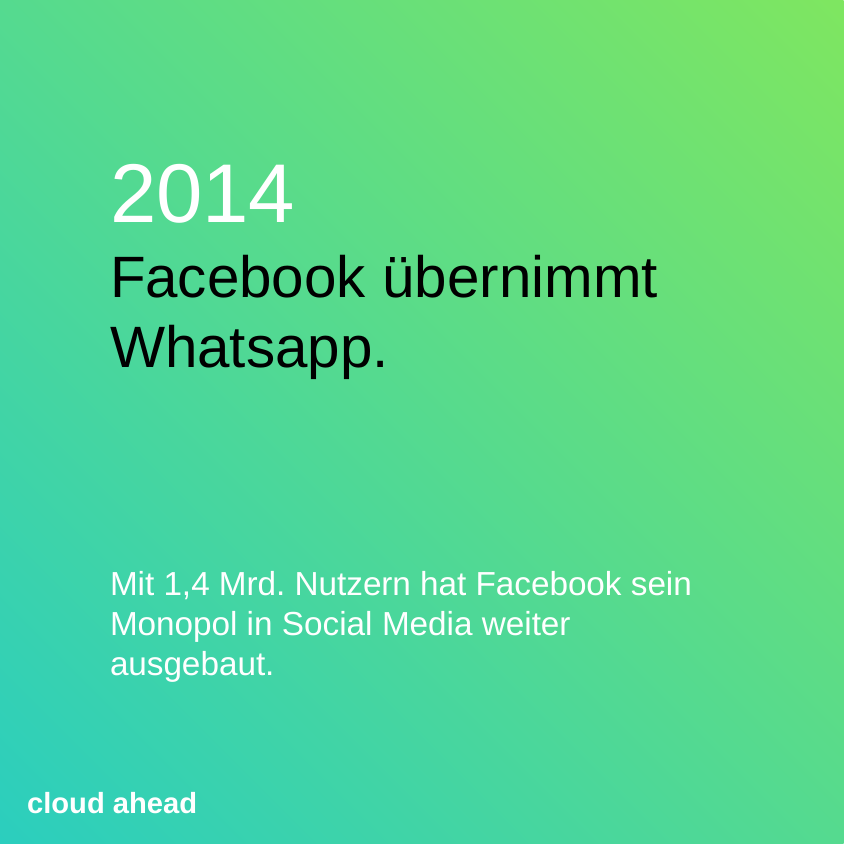

2014
Facebook übernimmt Whatsapp.

Mit 1,4 Mrd. Nutzern hat Facebook sein Monopol in Social Media weiter ausgebaut.